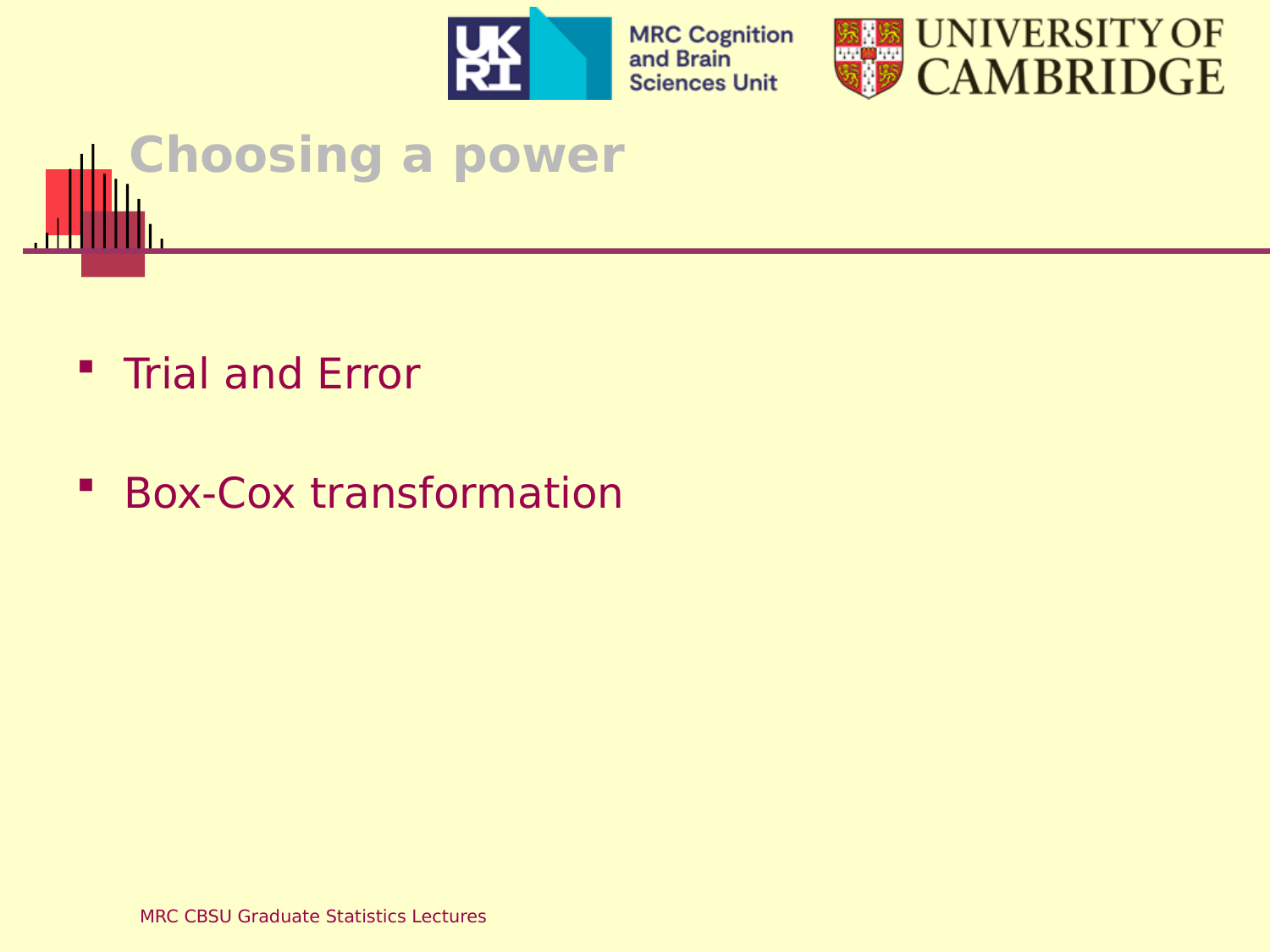

# Choosing a power

Trial and Error

Box-Cox transformation

MRC CBSU Graduate Statistics Lectures